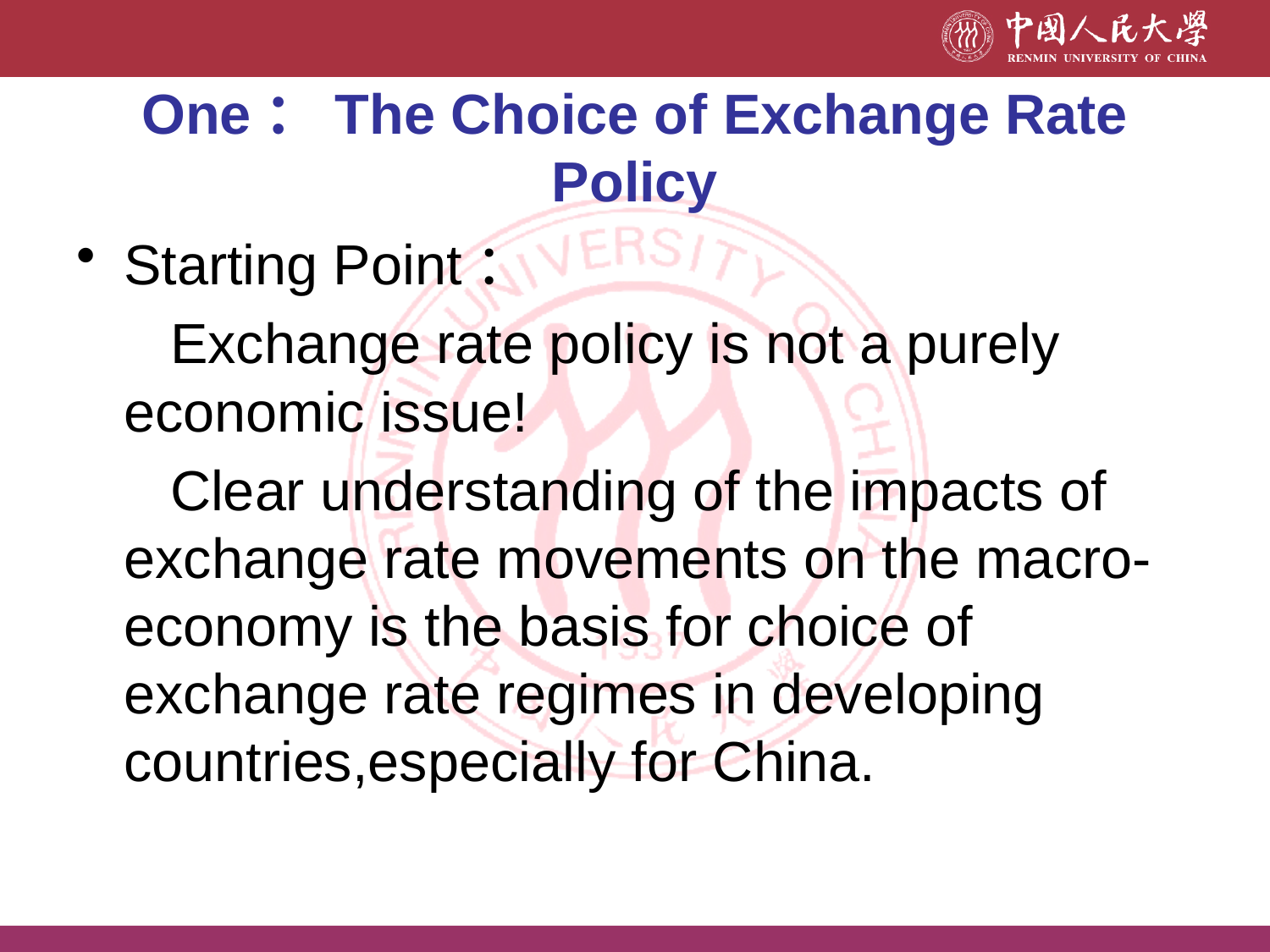

# One：The Choice of Exchange Rate Policy
Starting Point：
      Exchange rate policy is not a purely economic issue!
      Clear understanding of the impacts of exchange rate movements on the macro-economy is the basis for choice of exchange rate regimes in developing countries,especially for China.